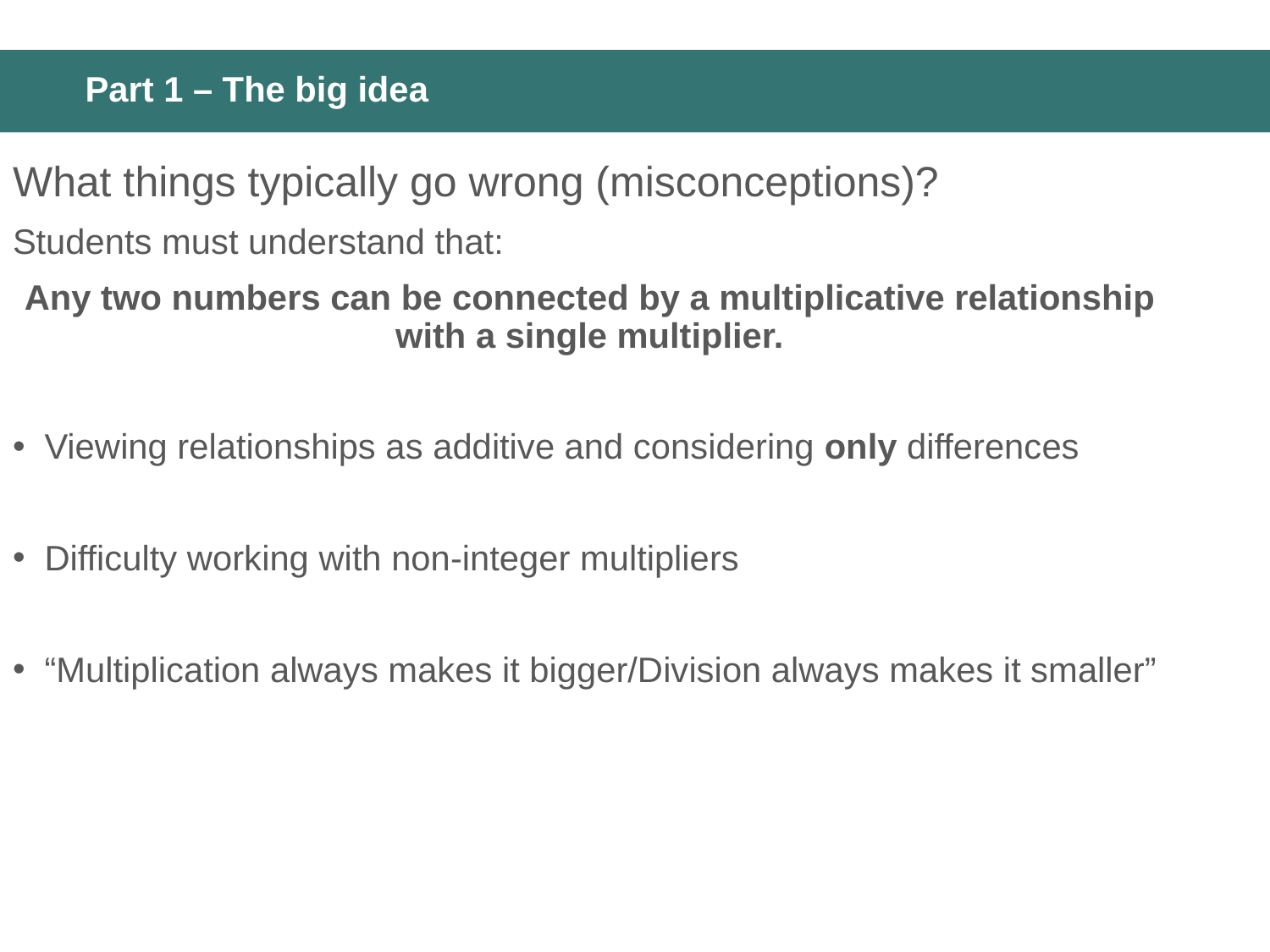

# Part 1 – The big idea
What things typically go wrong (misconceptions)?
Students must understand that:
Any two numbers can be connected by a multiplicative relationship with a single multiplier.

Viewing relationships as additive and considering only differences

Difficulty working with non-integer multipliers

“Multiplication always makes it bigger/Division always makes it smaller”